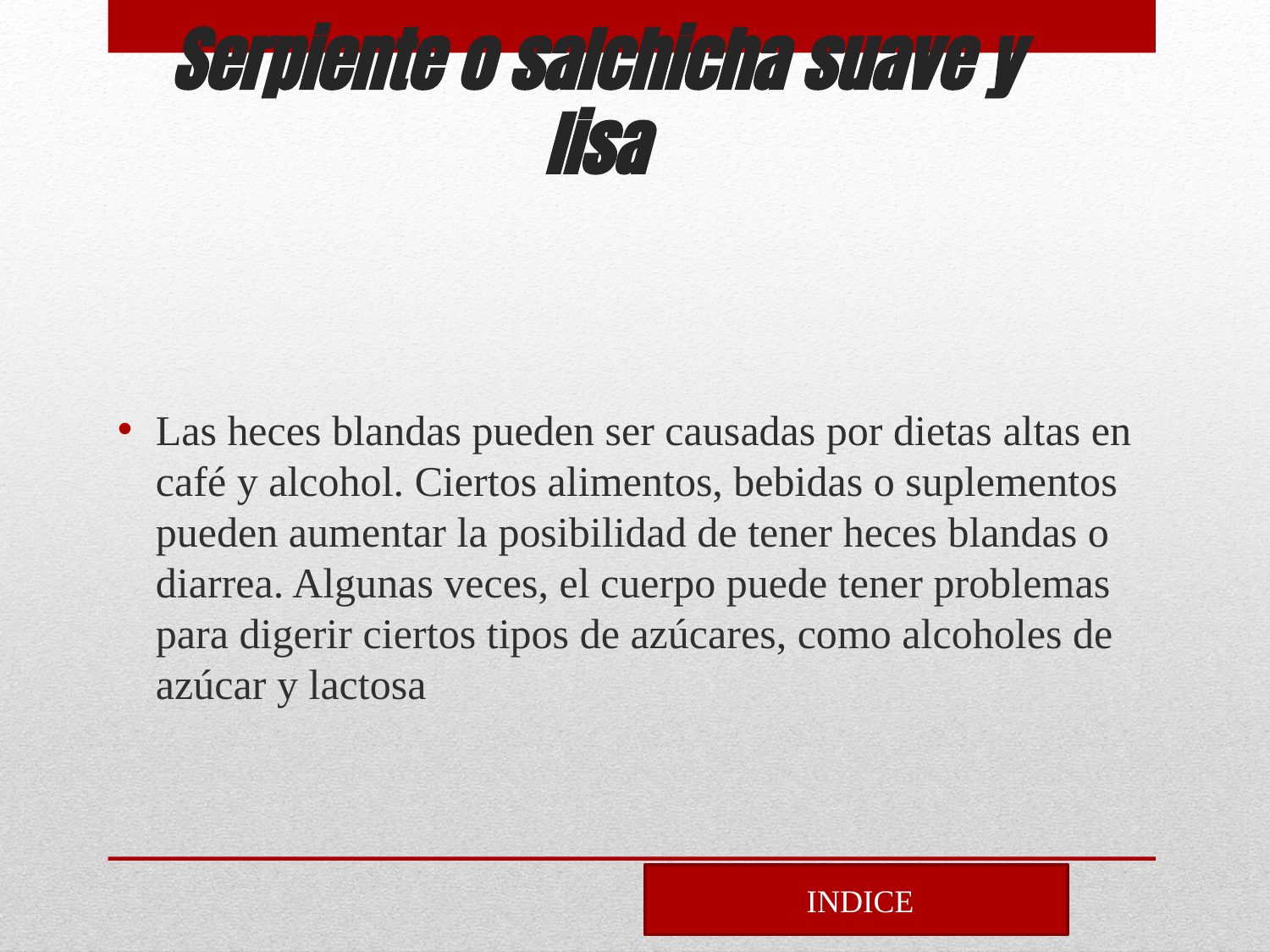

# Serpiente o salchicha suave y lisa
Las heces blandas pueden ser causadas por dietas altas en café y alcohol. Ciertos alimentos, bebidas o suplementos pueden aumentar la posibilidad de tener heces blandas o diarrea. Algunas veces, el cuerpo puede tener problemas para digerir ciertos tipos de azúcares, como alcoholes de azúcar y lactosa
 INDICE